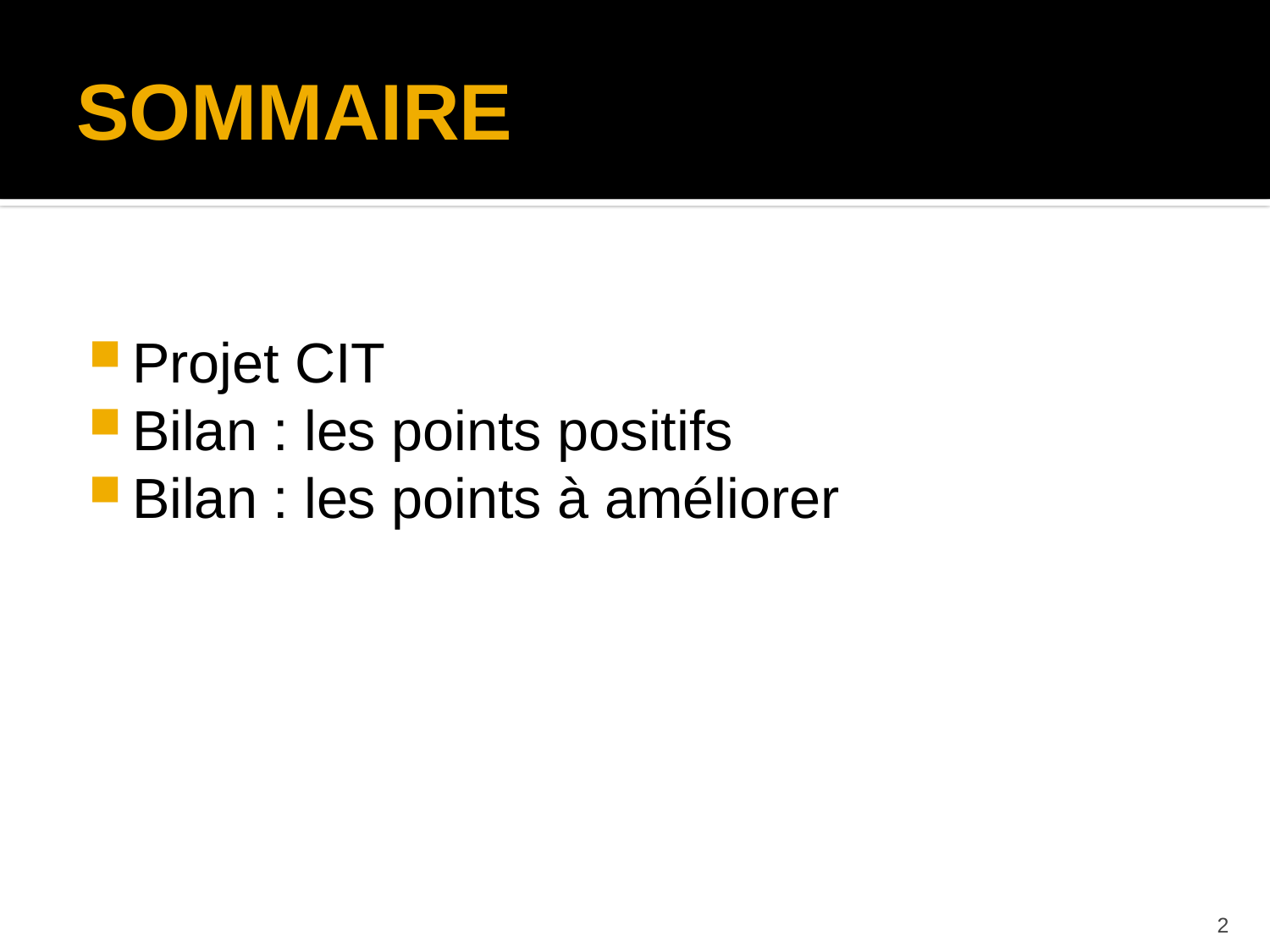

# SOMMAIRE

Projet CIT
Bilan : les points positifs
Bilan : les points à améliorer

2